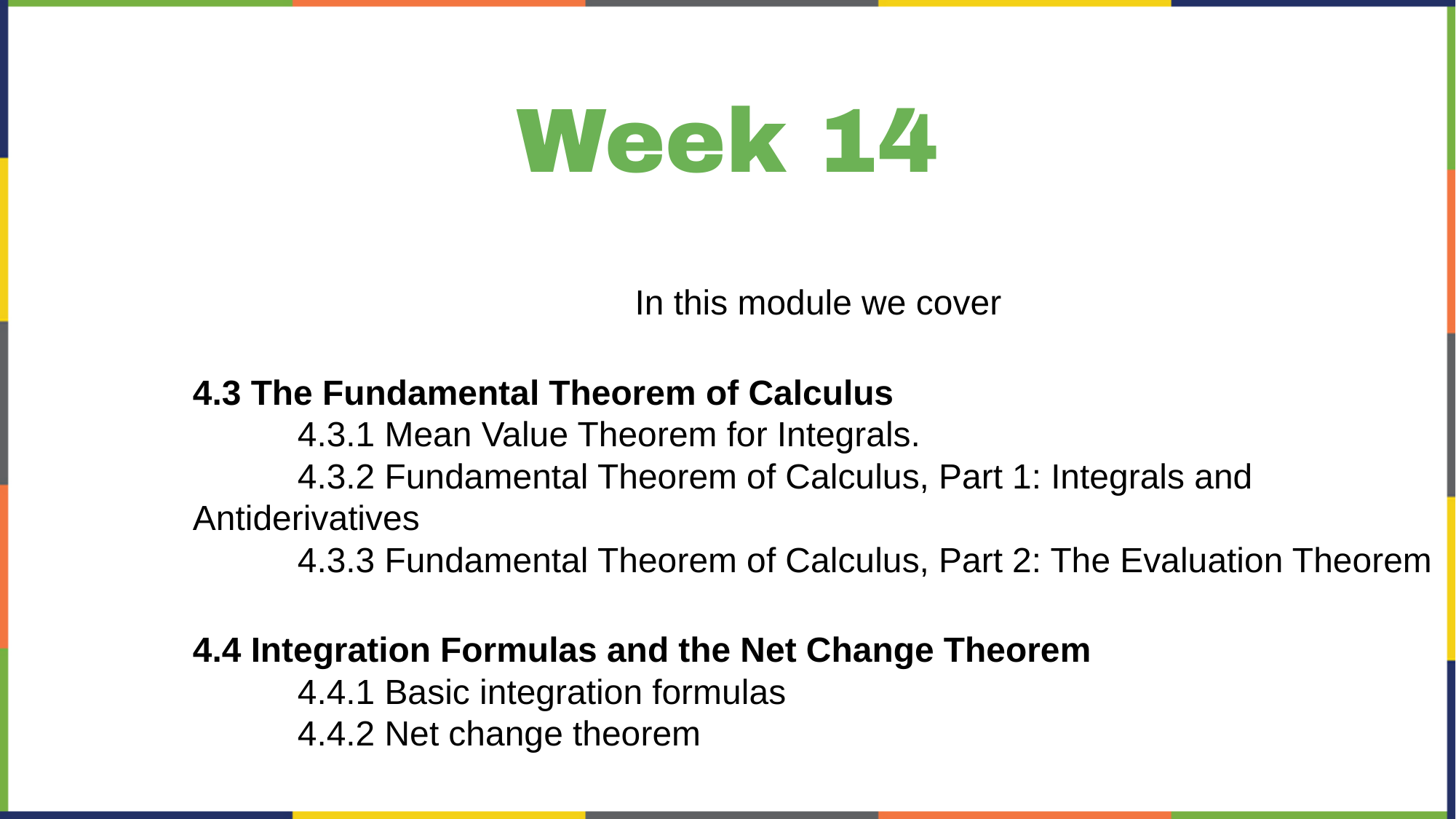

# Week 14
In this module we cover
4.3 The Fundamental Theorem of Calculus
	4.3.1 Mean Value Theorem for Integrals.
	4.3.2 Fundamental Theorem of Calculus, Part 1: Integrals and Antiderivatives
	4.3.3 Fundamental Theorem of Calculus, Part 2: The Evaluation Theorem
4.4 Integration Formulas and the Net Change Theorem 
	4.4.1 Basic integration formulas
	4.4.2 Net change theorem